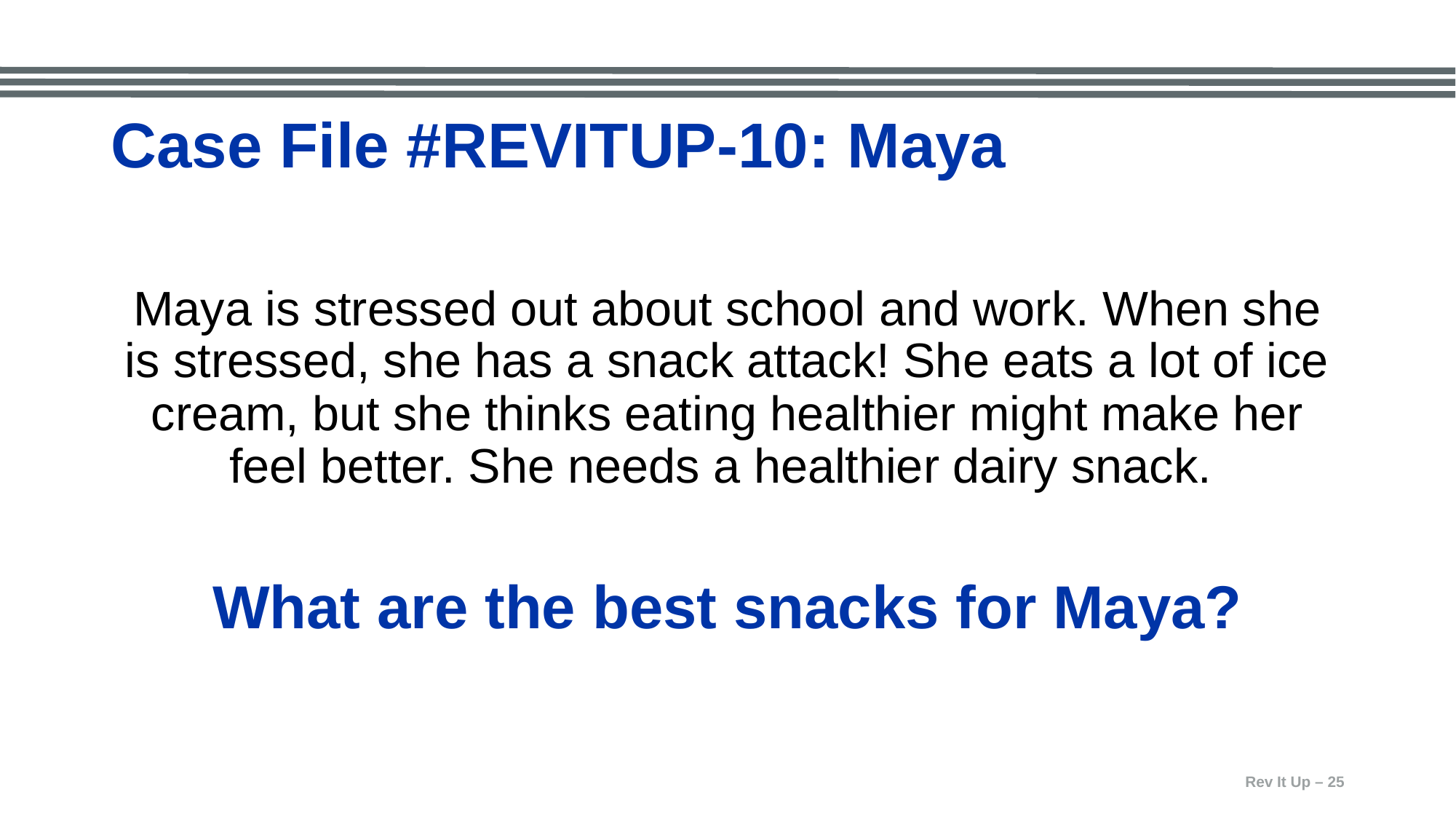

# Case File #REVITUP-10: Maya
Maya is stressed out about school and work. When she is stressed, she has a snack attack! She eats a lot of ice cream, but she thinks eating healthier might make her feel better. She needs a healthier dairy snack.

What are the best snacks for Maya?
Rev It Up – 25